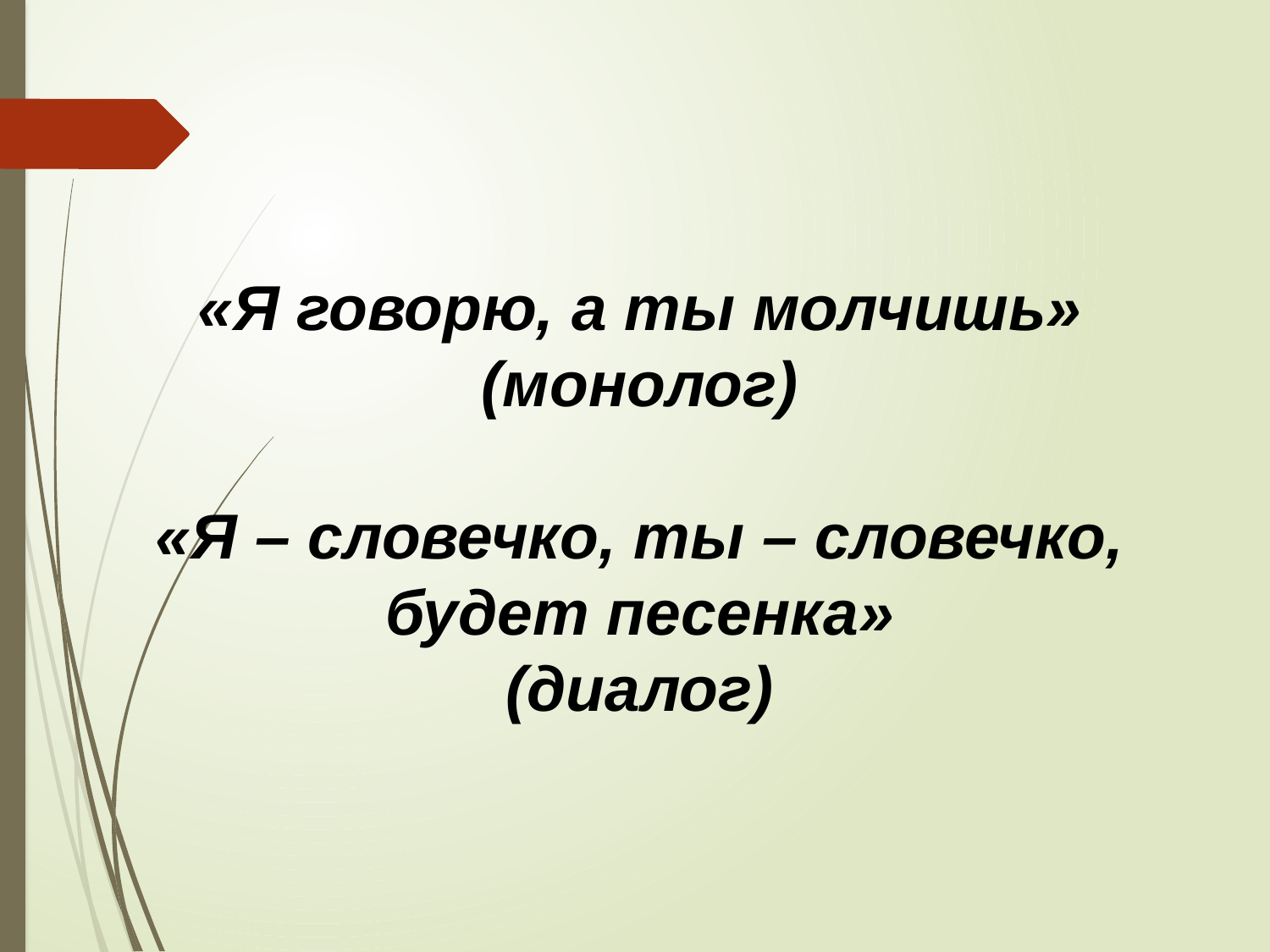

«Я говорю, а ты молчишь»
(монолог)

«Я – словечко, ты – словечко, будет песенка»
(диалог)